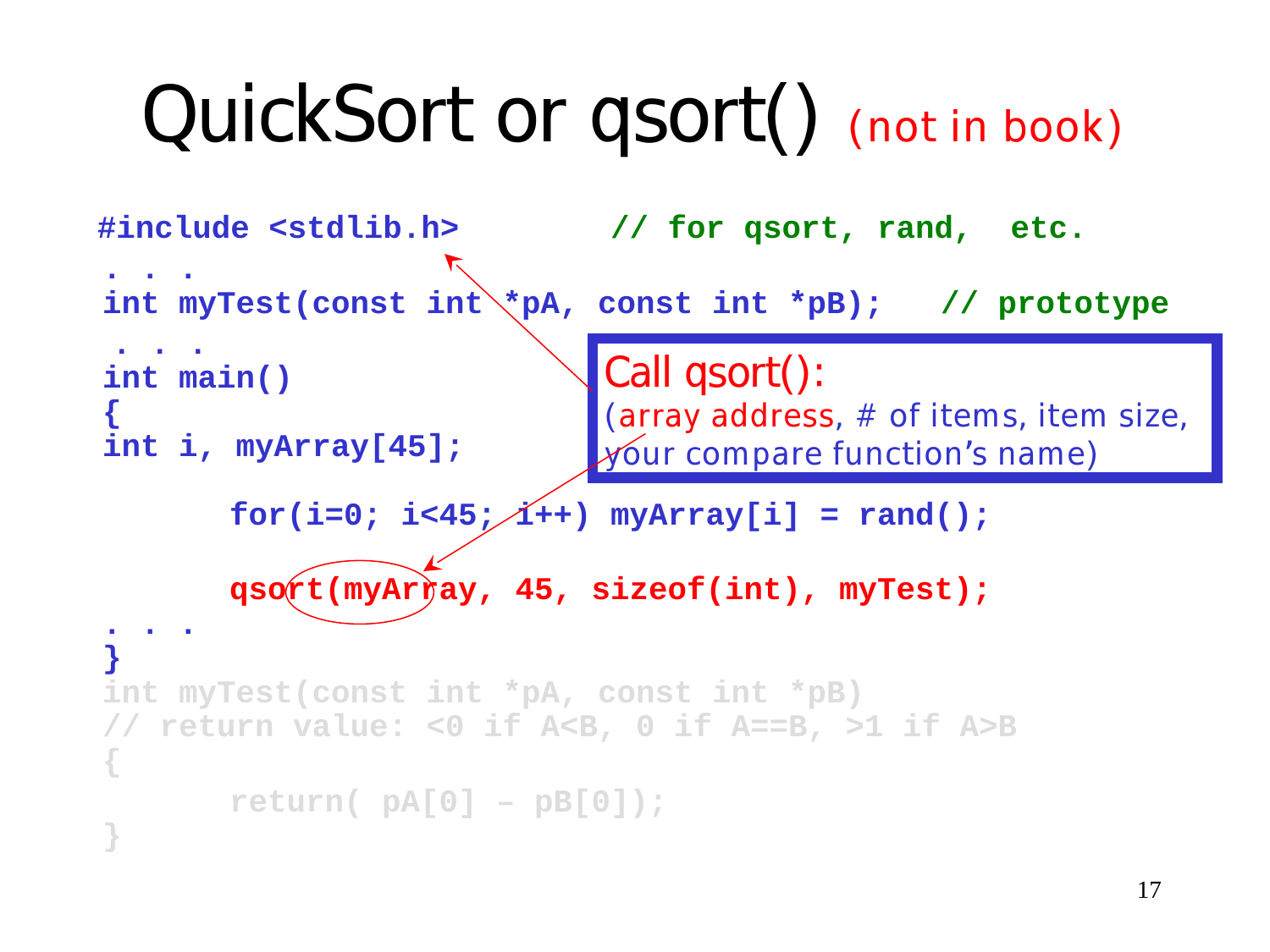

# QuickSort or qsort() (not in book)
  #include <stdlib.h>		// for qsort, rand,	 etc.
	. . .
int myTest(const int *pA, const int *pB);   // prototype
   . . .
int main()
{
int i, myArray[45];
	for(i=0; i<45; i++) myArray[i] = rand();
		qsort(myArray, 45, sizeof(int), myTest);
. . .
}
int myTest(const int *pA, const int *pB)
// return value: <0 if A<B, 0 if A==B, >1 if A>B
{
		return( pA[0] – pB[0]);
}

Call qsort():
(array address, # of items, item size, your compare function’s name)

17